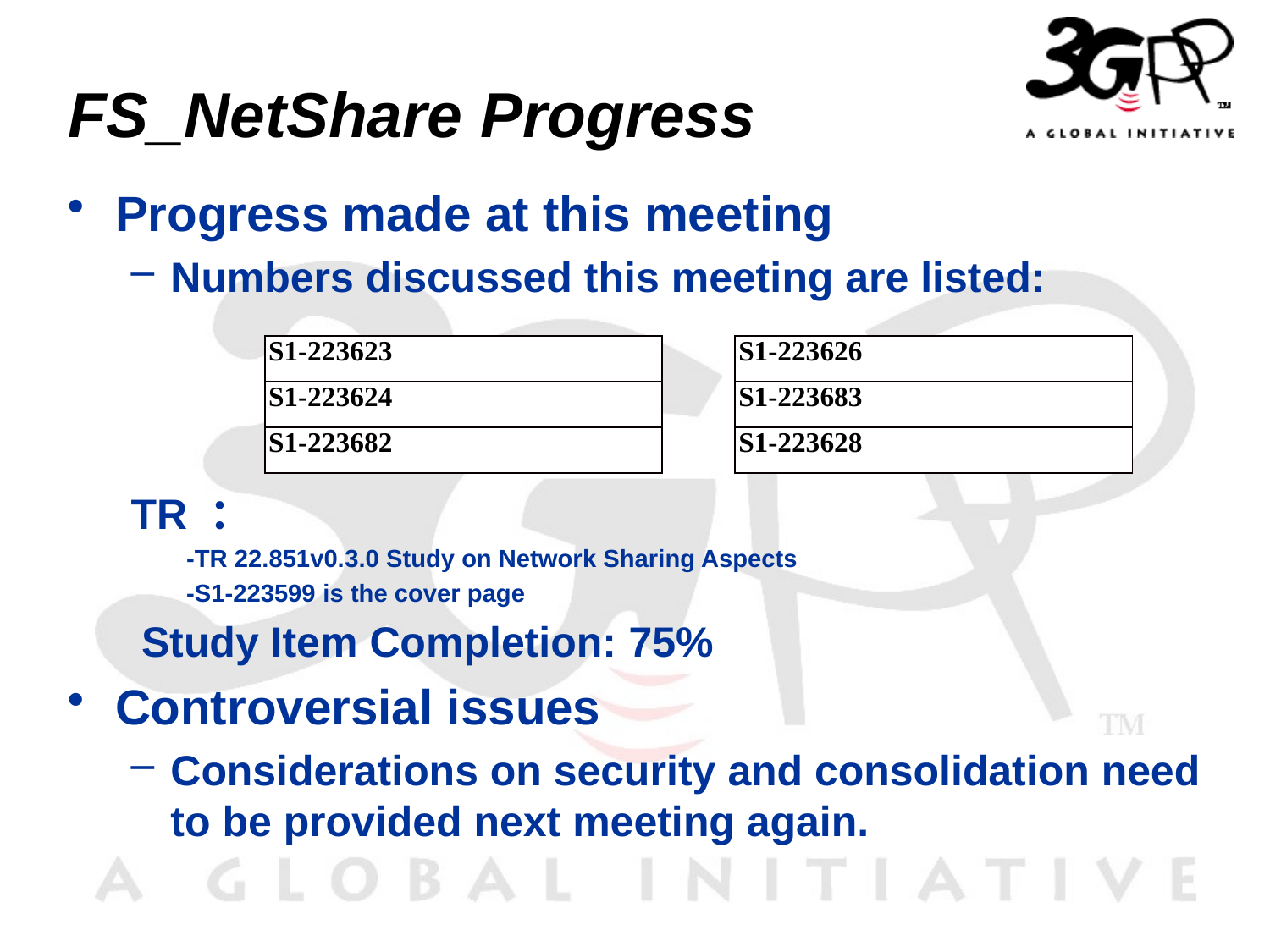

# FS_NetShare Progress
Progress made at this meeting
Numbers discussed this meeting are listed:

TR ：
-TR 22.851v0.3.0 Study on Network Sharing Aspects
-S1-223599 is the cover page
 Study Item Completion: 75%
Controversial issues
Considerations on security and consolidation need to be provided next meeting again.

| S1-223626 |
| --- |
| S1-223683 |
| S1-223628 |
| S1-223623 |
| --- |
| S1-223624 |
| S1-223682 |
2